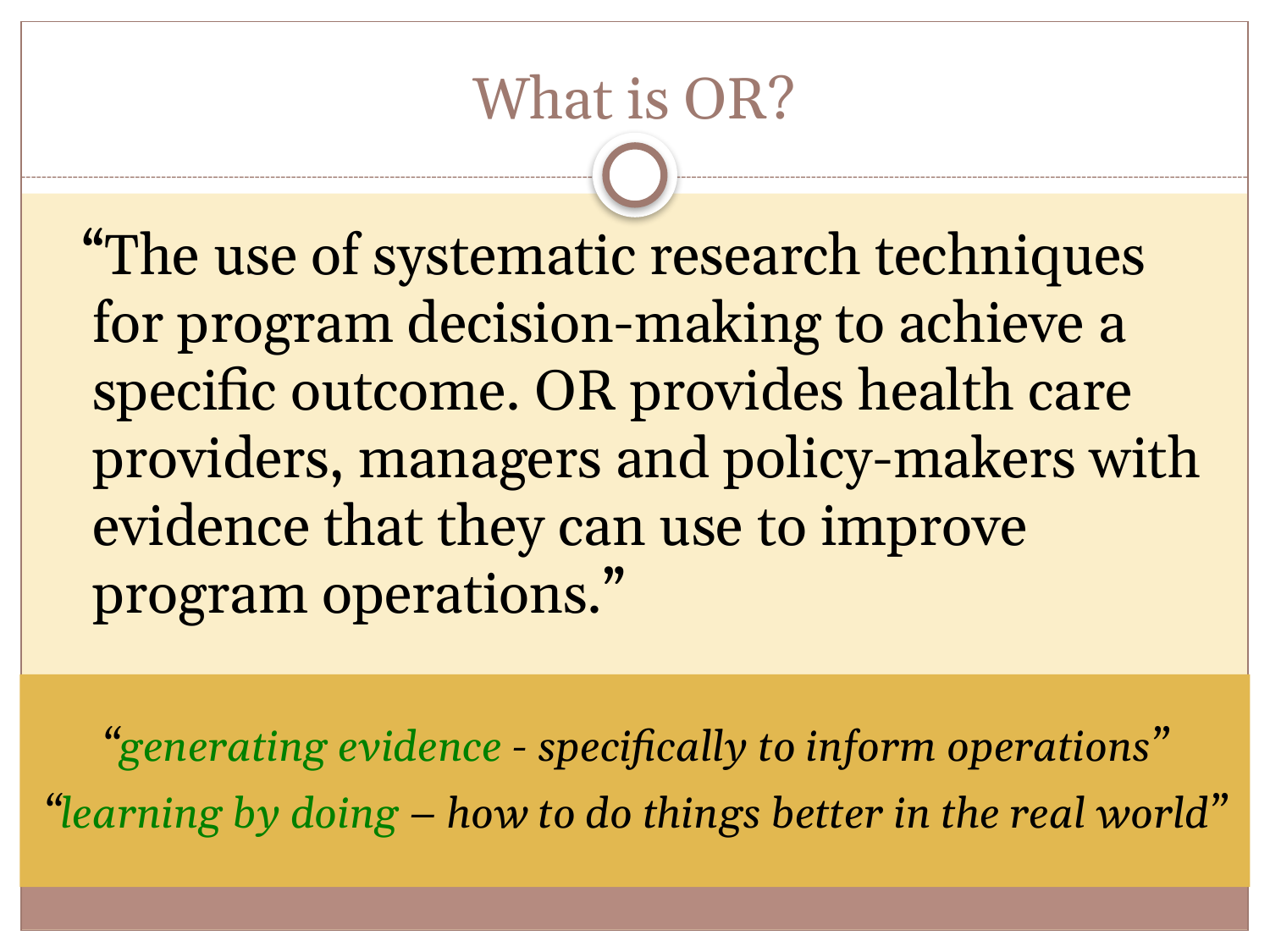

What is OR?
  “The use of systematic research techniques for program decision-making to achieve a specific outcome. OR provides health care providers, managers and policy-makers with evidence that they can use to improve program operations.”
“generating evidence - specifically to inform operations”
“learning by doing – how to do things better in the real world”